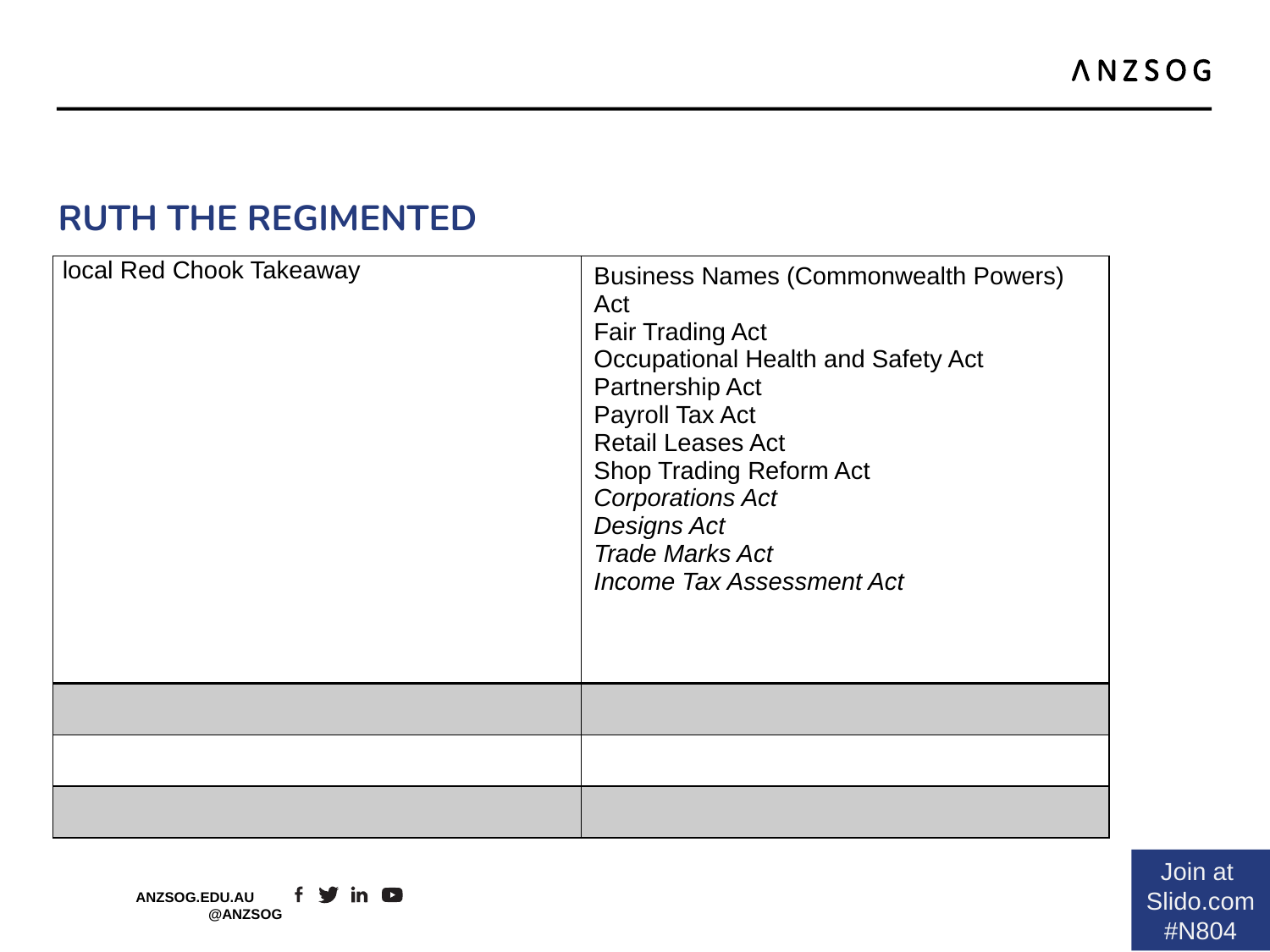

# RUTH the regimented
| local Red Chook Takeaway | Business Names (Commonwealth Powers) Act Fair Trading Act Occupational Health and Safety Act Partnership Act Payroll Tax Act Retail Leases Act Shop Trading Reform Act Corporations Act Designs Act Trade Marks Act Income Tax Assessment Act |
| --- | --- |
|  |  |
|  |  |
|  |  |
Join at
Slido.com
#N804